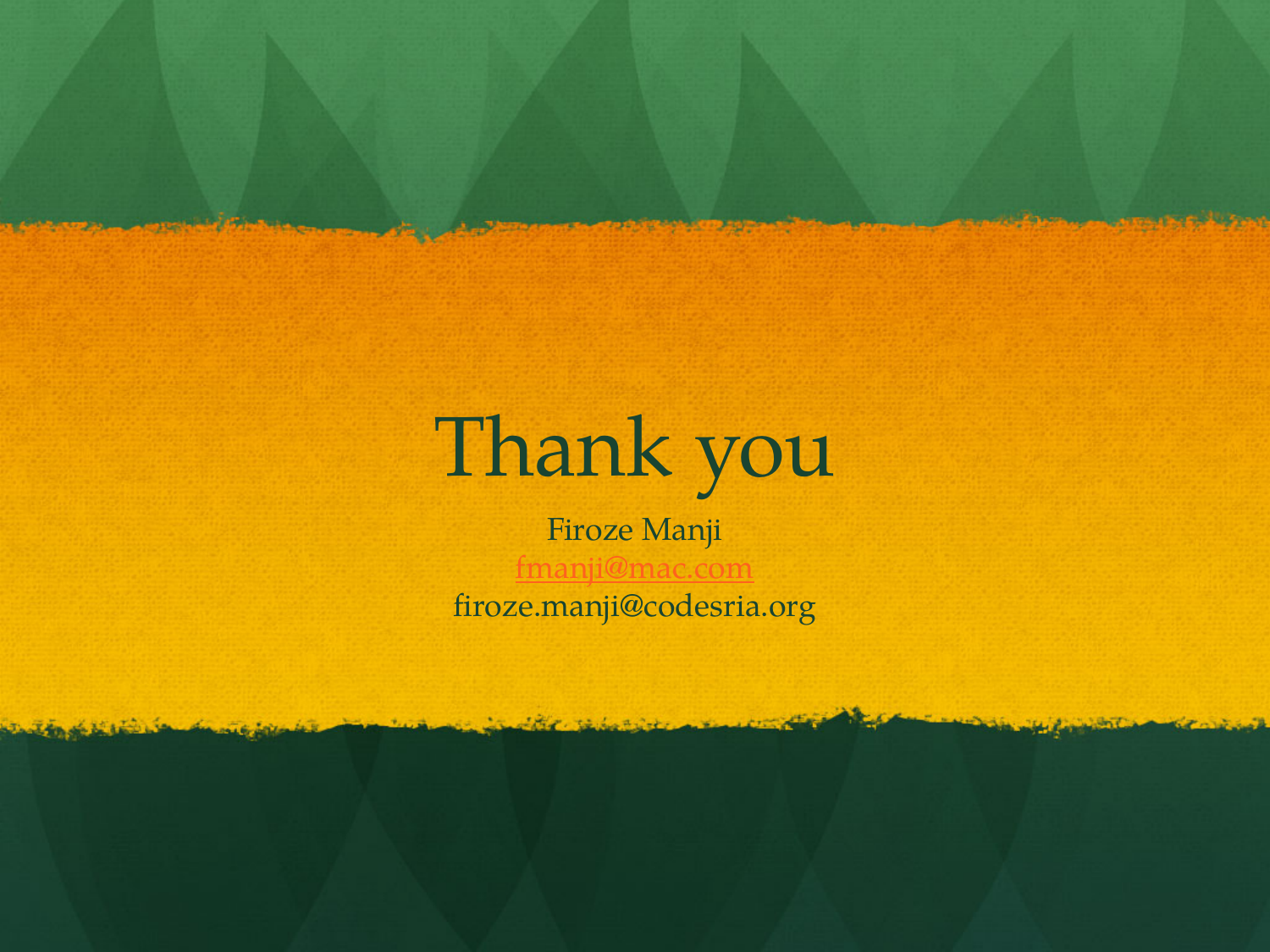

# Thank you
Firoze Manji
fmanji@mac.com
firoze.manji@codesria.org